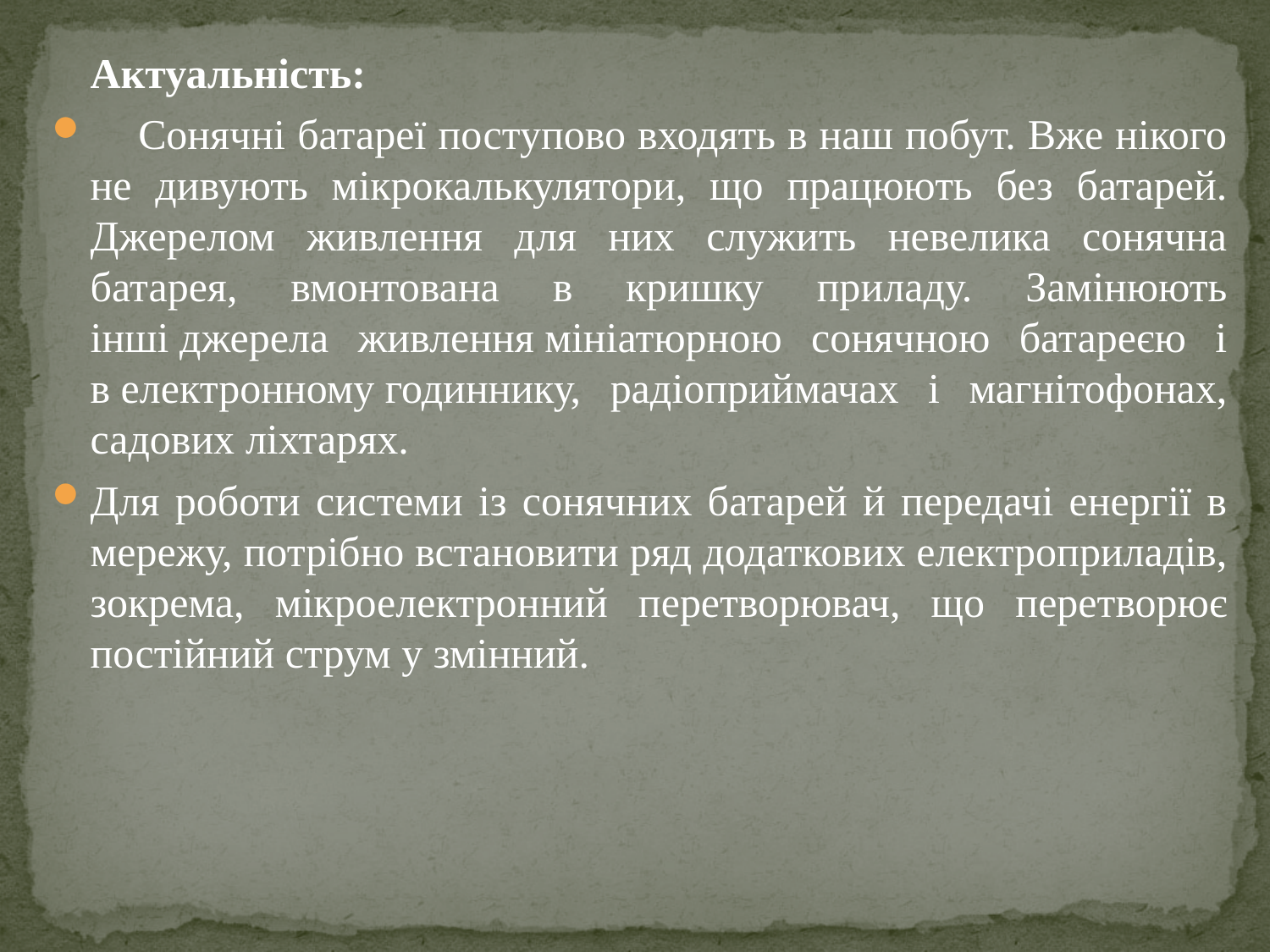

Актуальність:
    Сонячні батареї поступово входять в наш побут. Вже нікого не дивують мікрокалькулятори, що працюють без батарей. Джерелом живлення для них служить невелика сонячна батарея, вмонтована в кришку приладу. Замінюють інші джерела живлення мініатюрною сонячною батареєю і в електронному годиннику, радіоприймачах і магнітофонах, садових ліхтарях.
Для роботи системи із сонячних батарей й передачі енергії в мережу, потрібно встановити ряд додаткових електроприладів, зокрема, мікроелектронний перетворювач, що перетворює постійний струм у змінний.